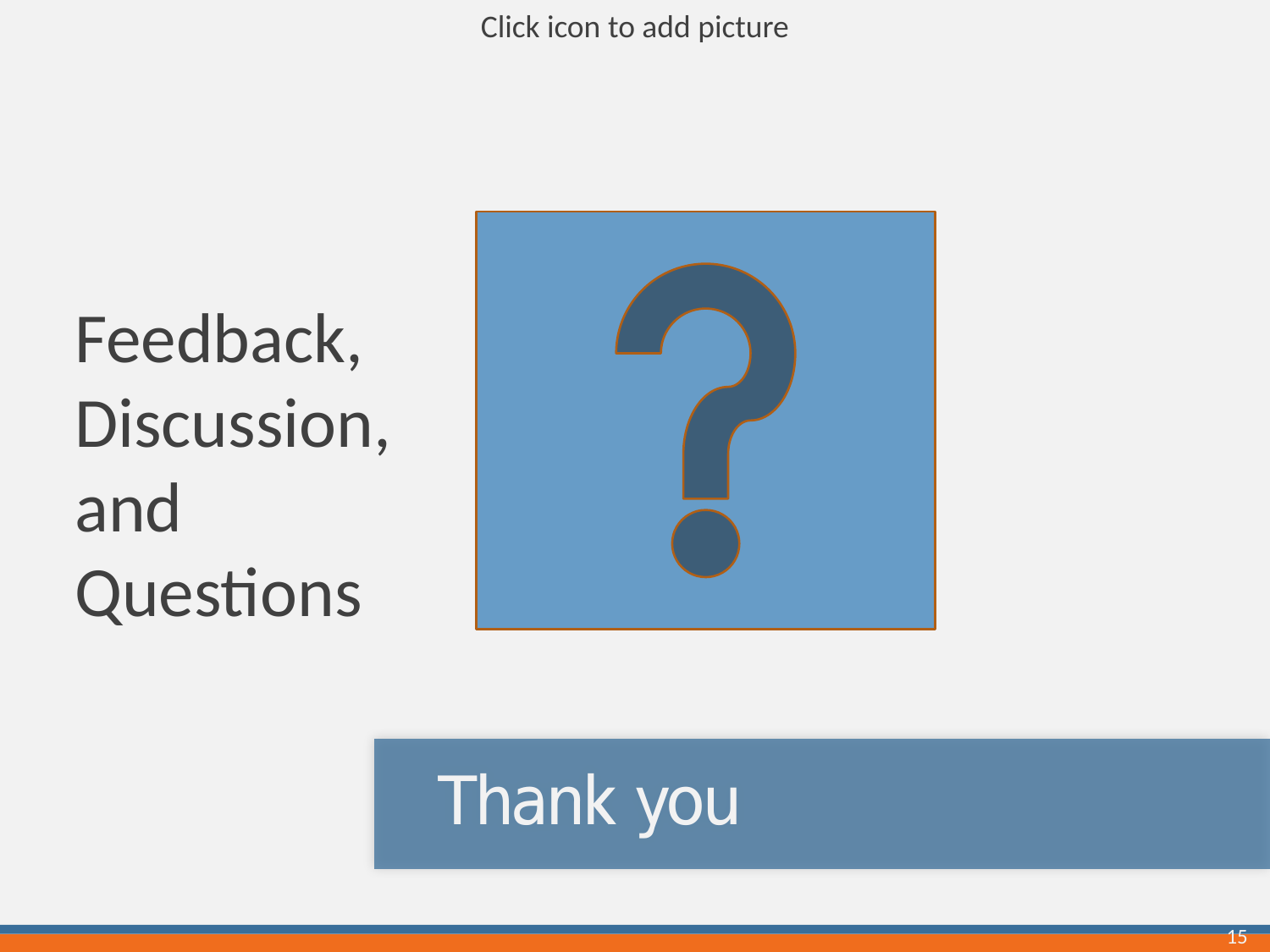

Feedback, Discussion, and Questions
# Thank you
15